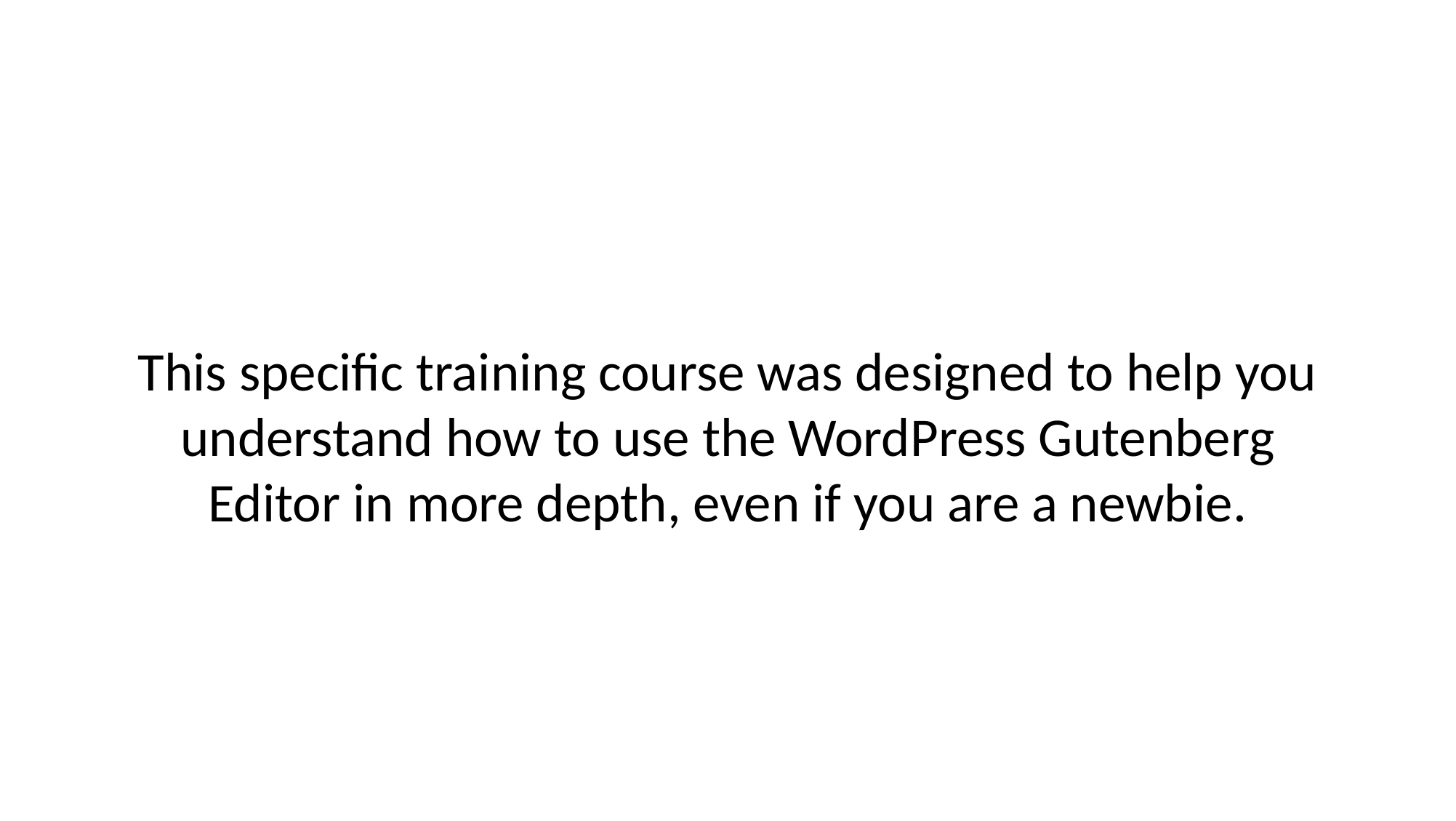

# This specific training course was designed to help you understand how to use the WordPress Gutenberg Editor in more depth, even if you are a newbie.